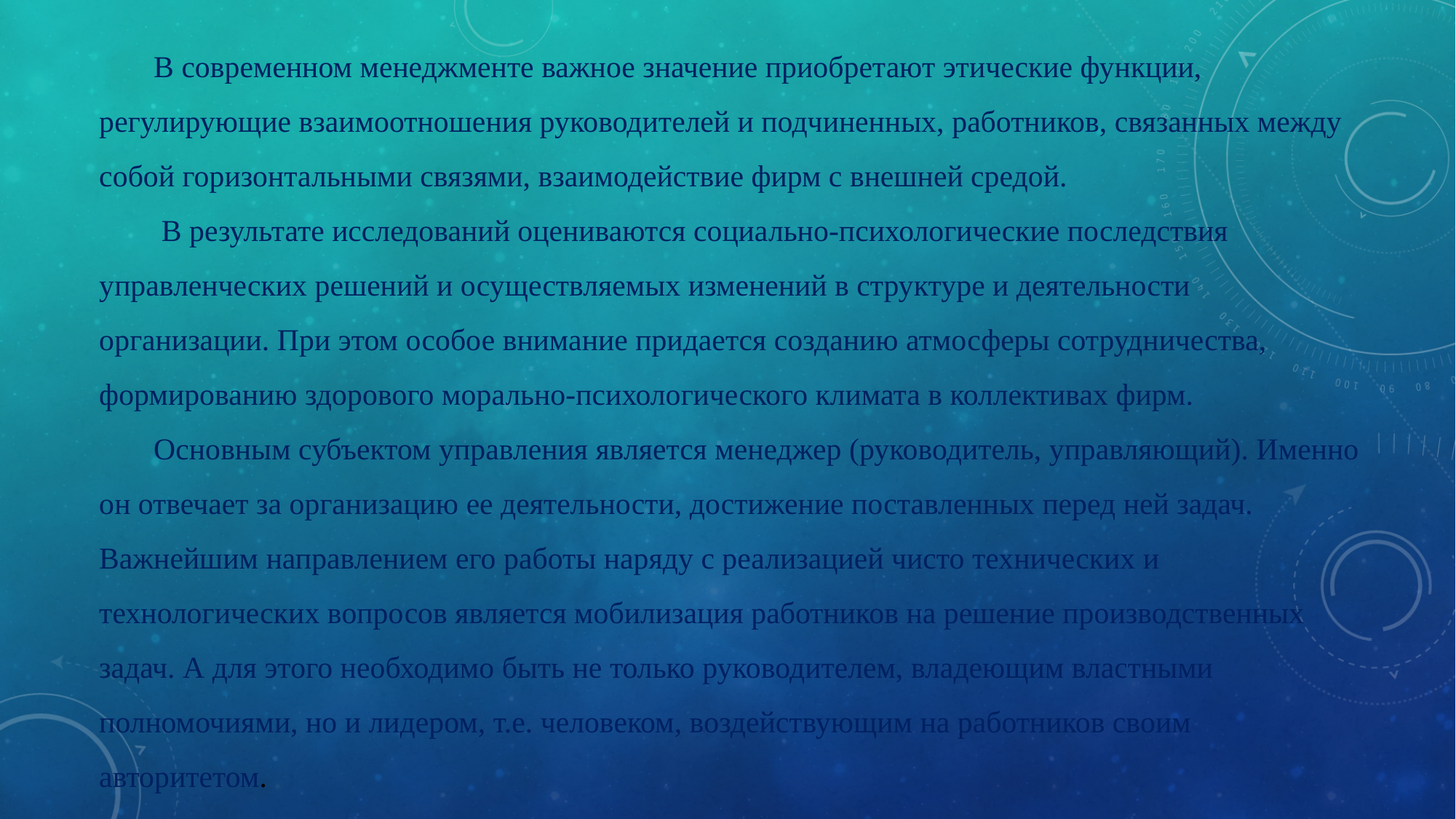

В современном менеджменте важное значение приобретают этические функции, регулирующие взаимоотношения руководителей и подчиненных, работников, связанных между собой горизонтальными связями, взаимодействие фирм с внешней средой.
 В результате исследований оцениваются социально-психологические последствия управленческих решений и осуществляемых изменений в структуре и деятельности организации. При этом особое внимание придается созданию атмосферы сотрудничества, формированию здорового морально-психологического климата в коллективах фирм.
Основным субъектом управления является менеджер (руководитель, управляющий). Именно он отвечает за организацию ее деятельности, достижение поставленных перед ней задач. Важнейшим направлением его работы наряду с реализацией чисто технических и технологических вопросов является мобилизация работников на решение производственных задач. А для этого необходимо быть не только руководителем, владеющим властными полномочиями, но и лидером, т.е. человеком, воздействующим на работников своим авторитетом.